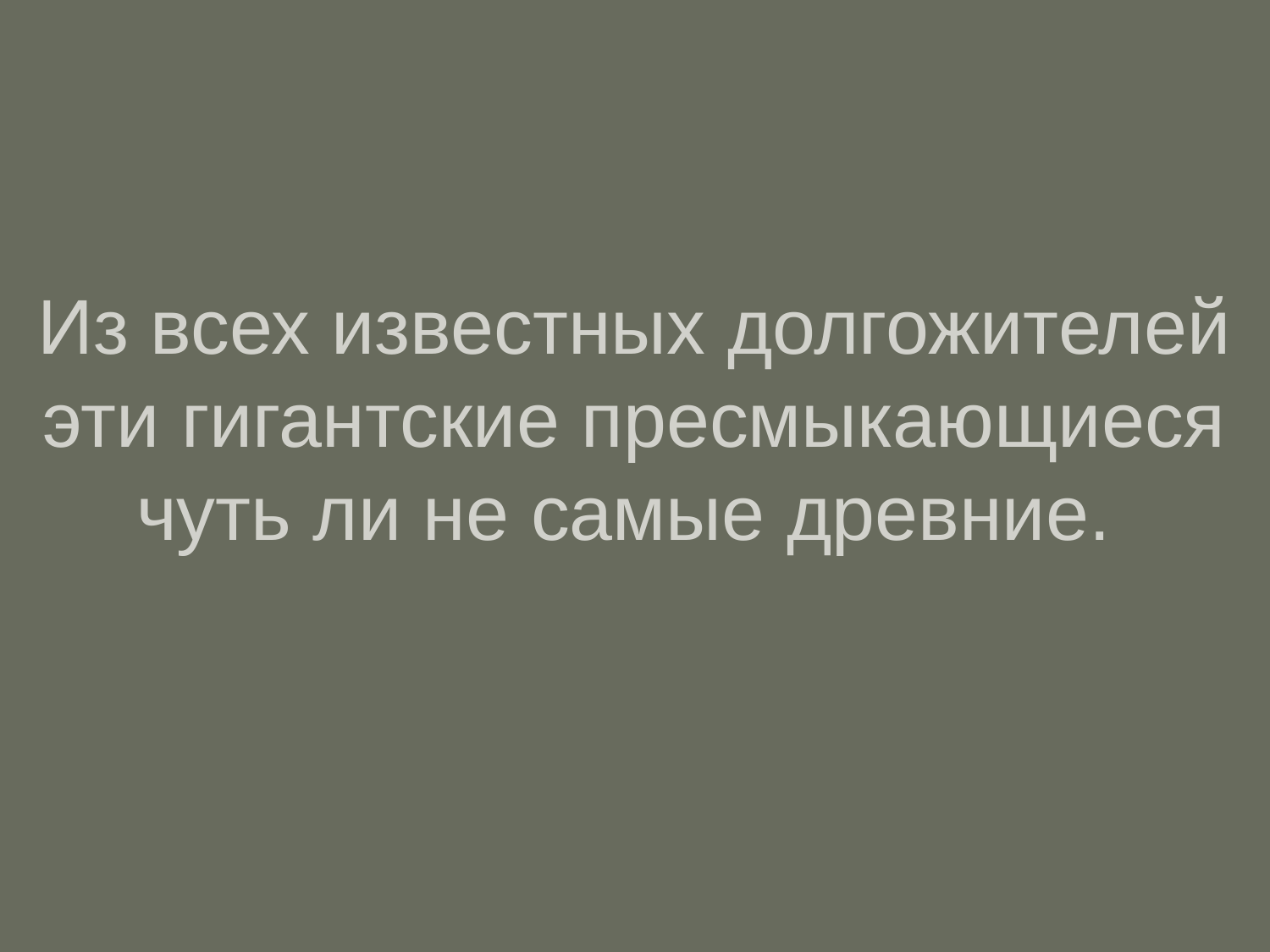

# Из всех известных долгожителей эти гигантские пресмыкающиеся чуть ли не самые древние.